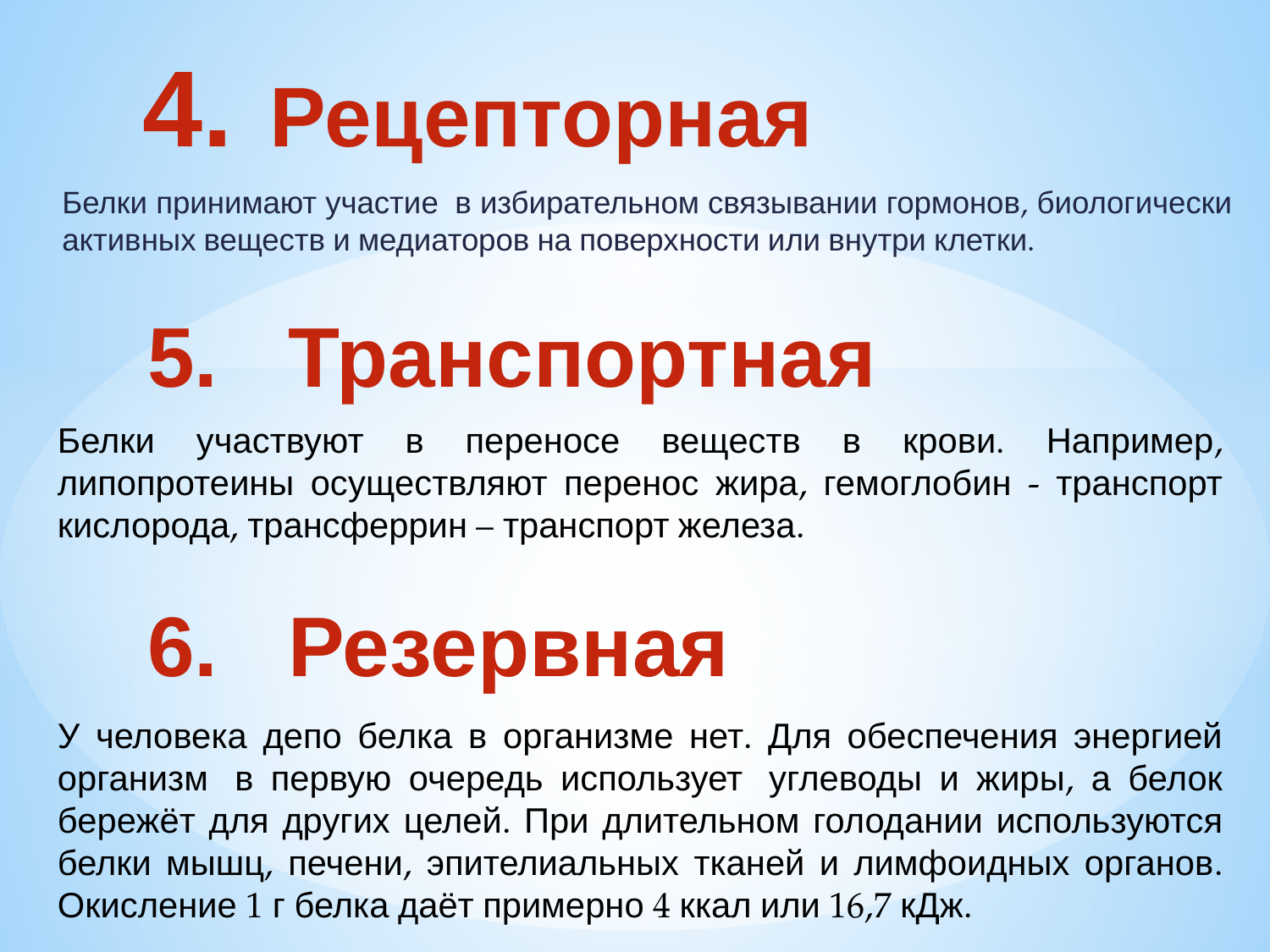

# Рецепторная
Белки принимают участие  в избирательном связывании гормонов, биологически активных веществ и медиаторов на поверхности или внутри клетки.
   Транспортная
Белки участвуют в переносе веществ в крови. Например, липопротеины осуществляют перенос жира, гемоглобин - транспорт кислорода, трансферрин – транспорт железа.
   Резервная
У человека депо белка в организме нет. Для обеспечения энергией организм  в первую очередь использует  углеводы и жиры, а белок бережёт для других целей. При длительном голодании используются белки мышц, печени, эпителиальных тканей и лимфоидных органов. Окисление 1 г белка даёт примерно 4 ккал или 16,7 кДж.